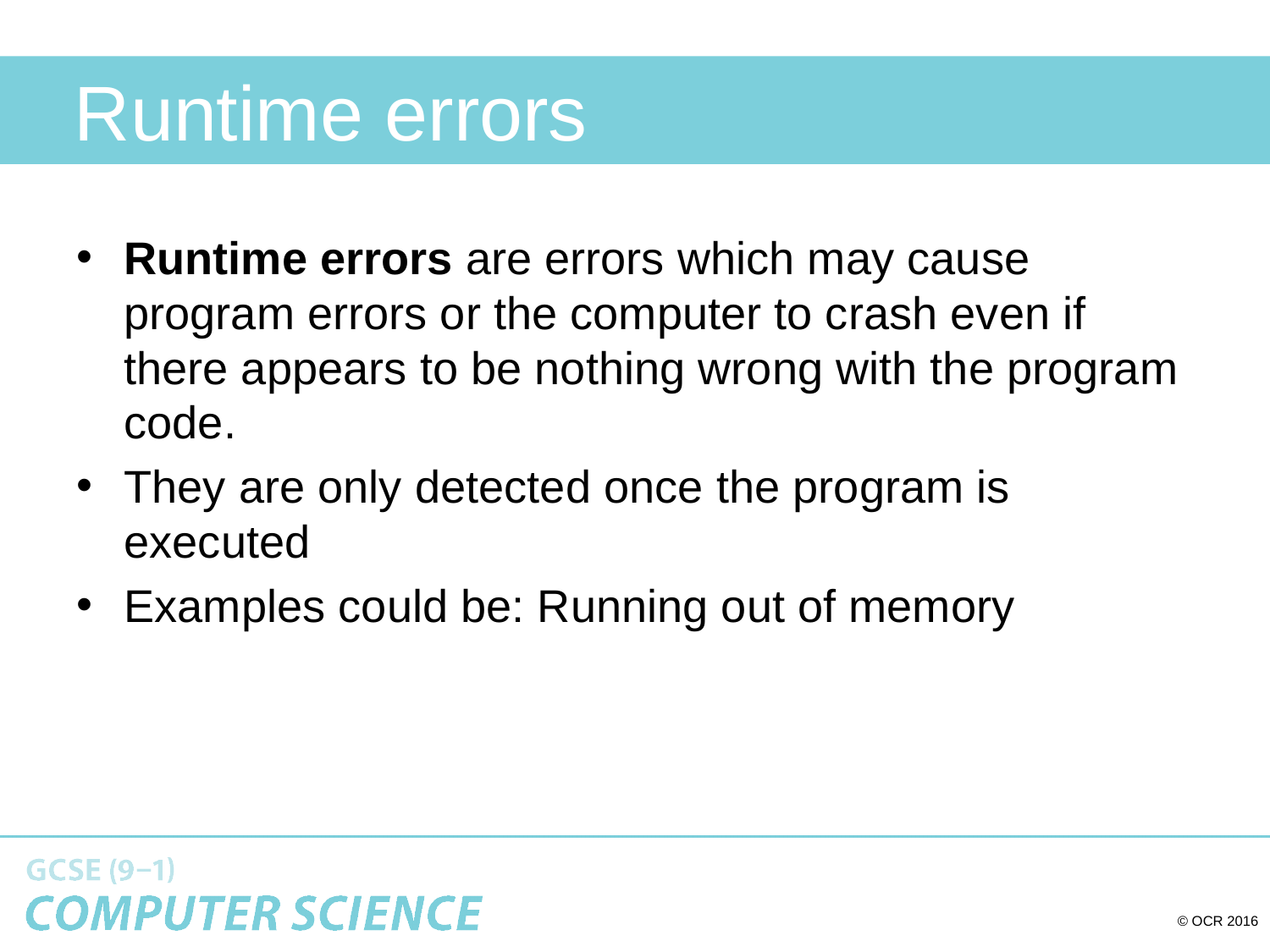

# Runtime errors
Runtime errors are errors which may cause program errors or the computer to crash even if there appears to be nothing wrong with the program code.
They are only detected once the program is executed
Examples could be: Running out of memory